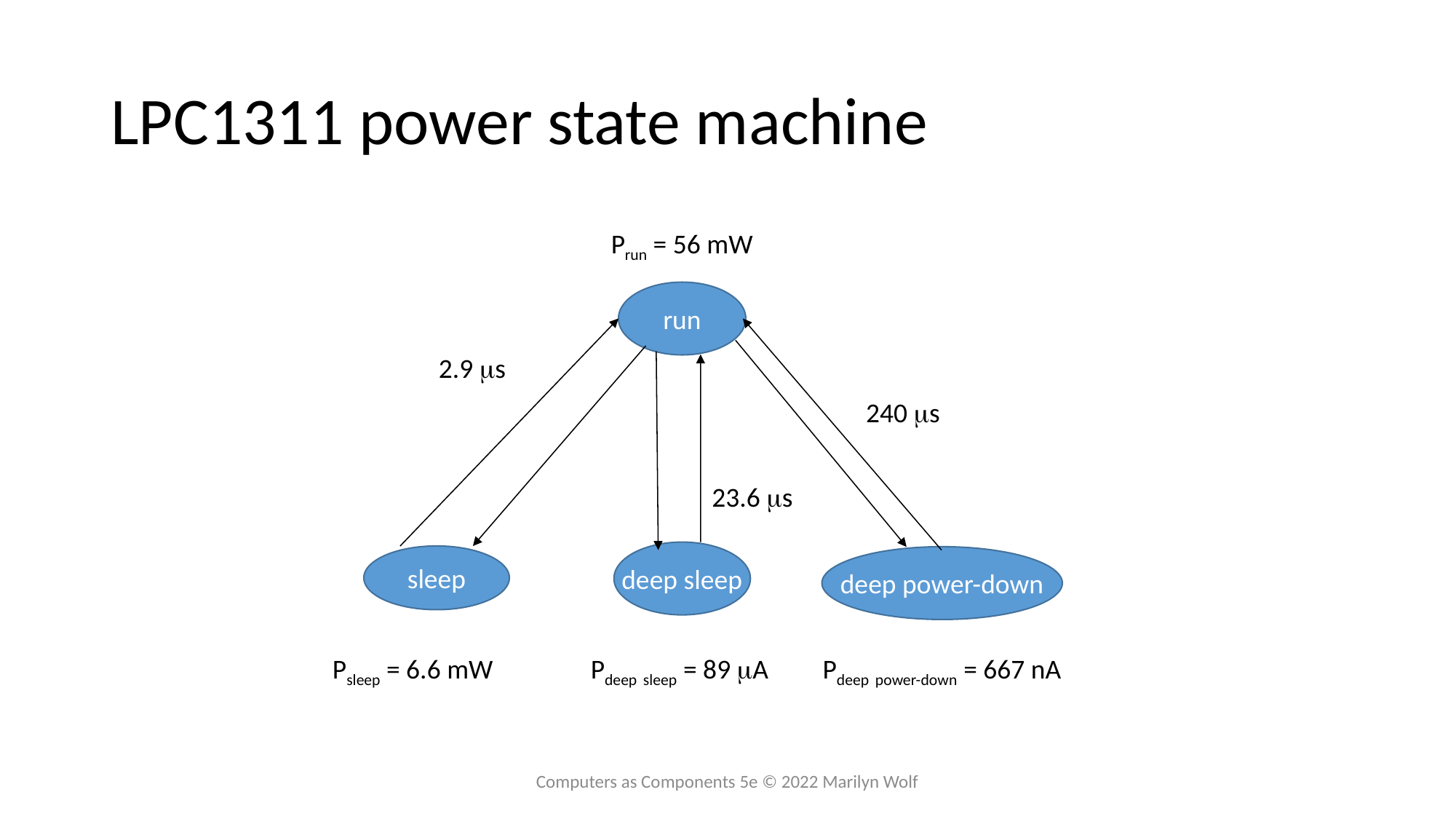

# LPC1311 power state machine
Prun = 56 mW
run

2.9 μs

240 μs
23.6 μs
deep sleep
sleep
deep power-down
Psleep = 6.6 mW
Pdeep power-down = 667 nA
Pdeep sleep = 89 μA
Computers as Components 5e © 2022 Marilyn Wolf